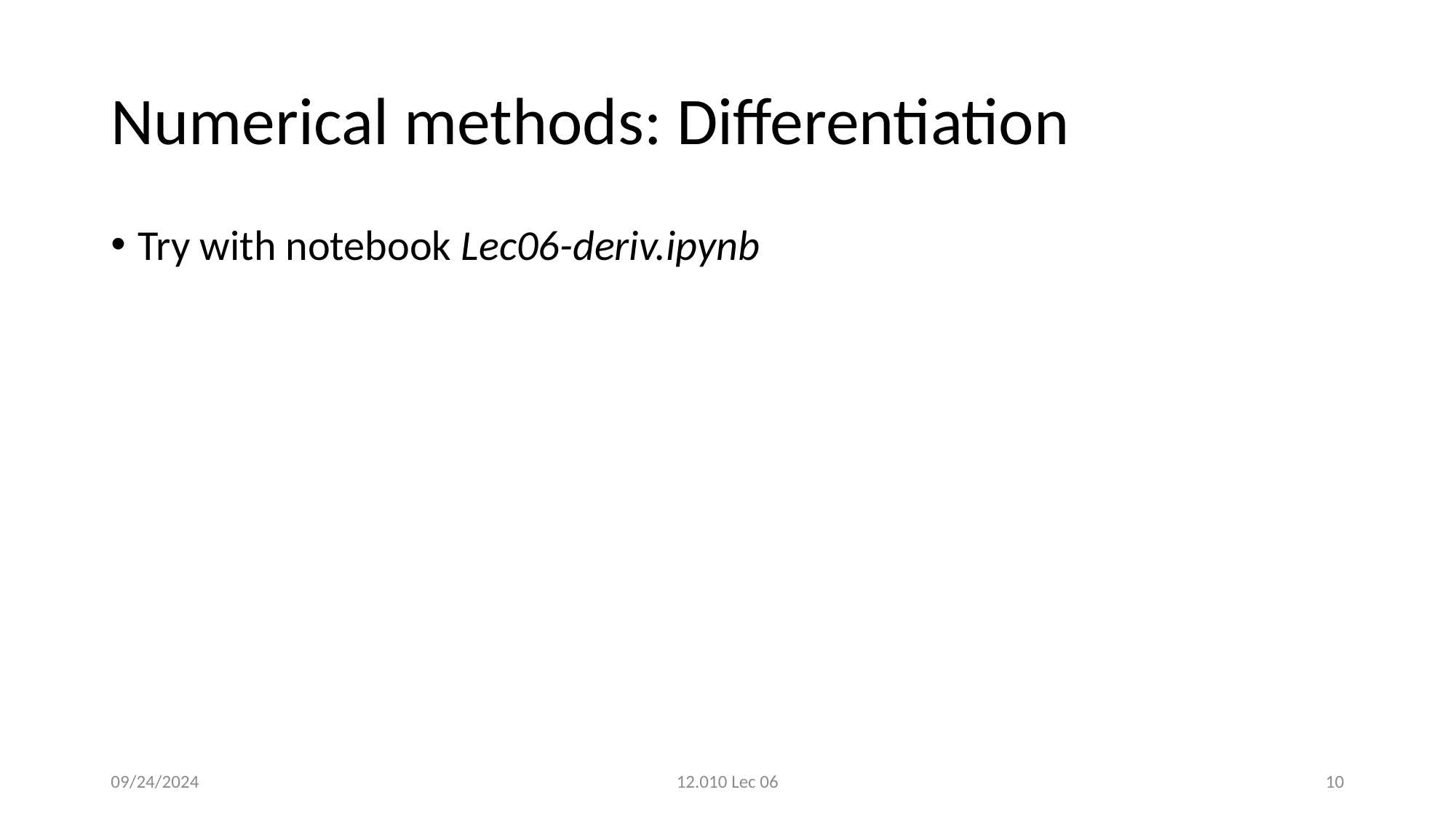

# Numerical methods: Differentiation
Try with notebook Lec06-deriv.ipynb

09/24/2024
12.010 Lec 06
10